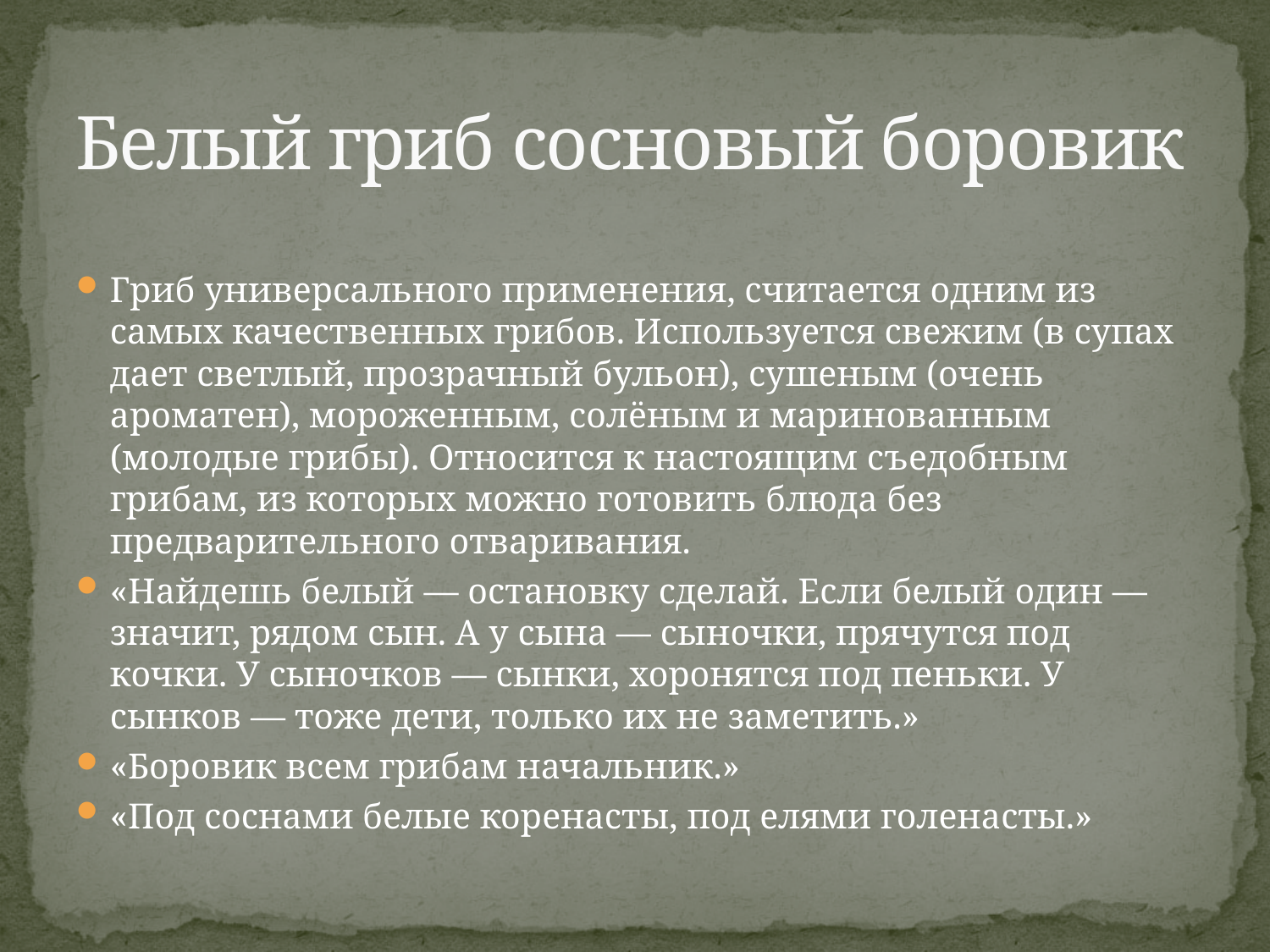

# Белый гриб сосновый боровик

Гриб универсального применения, считается одним из самых качественных грибов. Используется свежим (в супах дает светлый, прозрачный бульон), сушеным (очень ароматен), мороженным, солёным и маринованным (молодые грибы). Относится к настоящим съедобным грибам, из которых можно готовить блюда без предварительного отваривания.
«Найдешь белый — остановку сделай. Если белый один — значит, рядом сын. А у сына — сыночки, прячутся под кочки. У сыночков — сынки, хоронятся под пеньки. У сынков — тоже дети, только их не заметить.»
«Боровик всем грибам начальник.»
«Под соснами белые коренасты, под елями голенасты.»